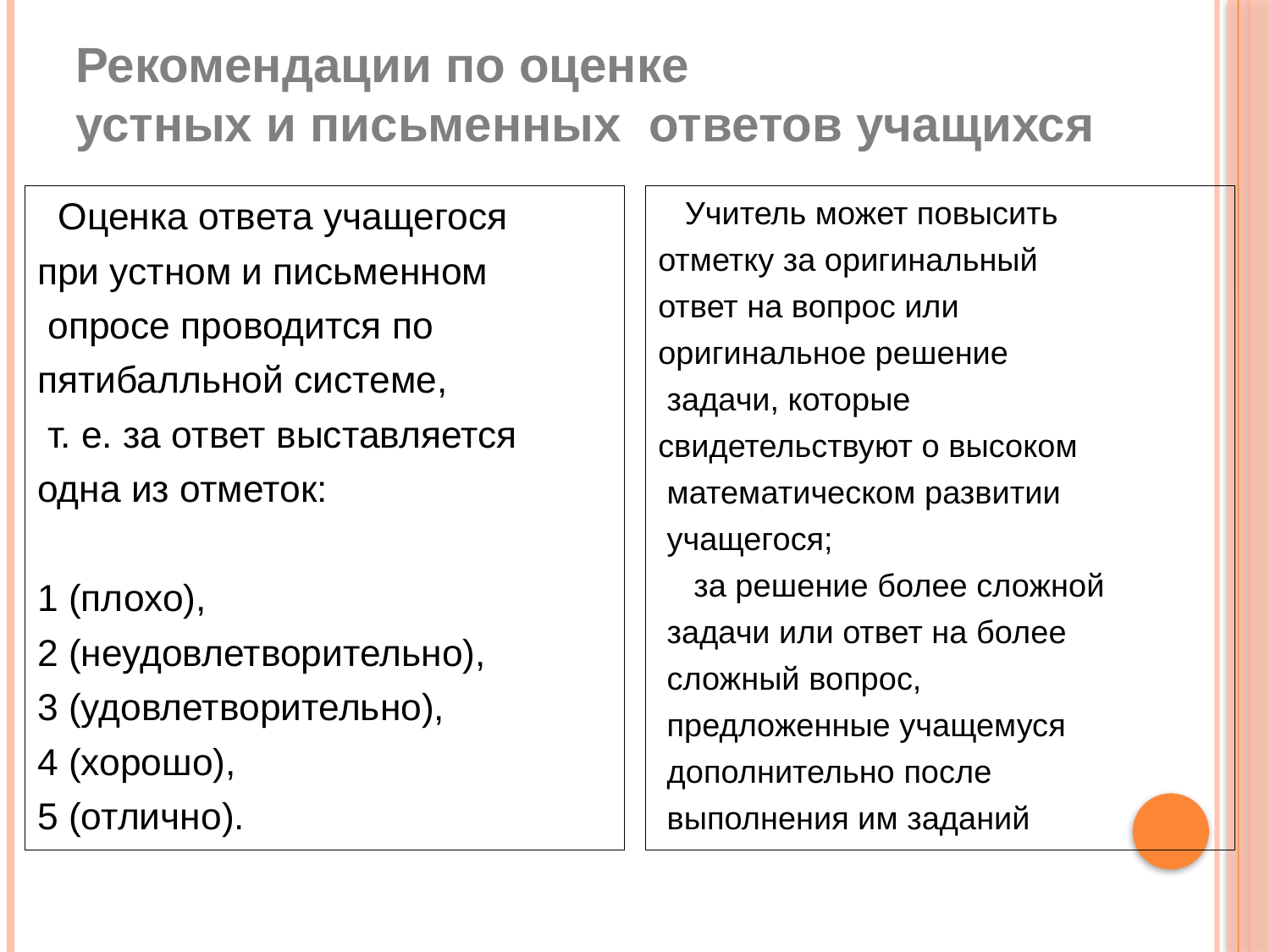

Рекомендации по оценке
устных и письменных  ответов учащихся
  Оценка ответа учащегося
при устном и письменном
 опросе проводится по
пятибалльной системе,
 т. е. за ответ выставляется
одна из отметок:

1 (плохо),
2 (неудовлетворительно),
3 (удовлетворительно),
4 (хорошо),
5 (отлично).

   Учитель может повысить
отметку за оригинальный
ответ на вопрос или
оригинальное решение
 задачи, которые
свидетельствуют о высоком
 математическом развитии
 учащегося;
    за решение более сложной
 задачи или ответ на более
 сложный вопрос,
 предложенные учащемуся
 дополнительно после
 выполнения им заданий